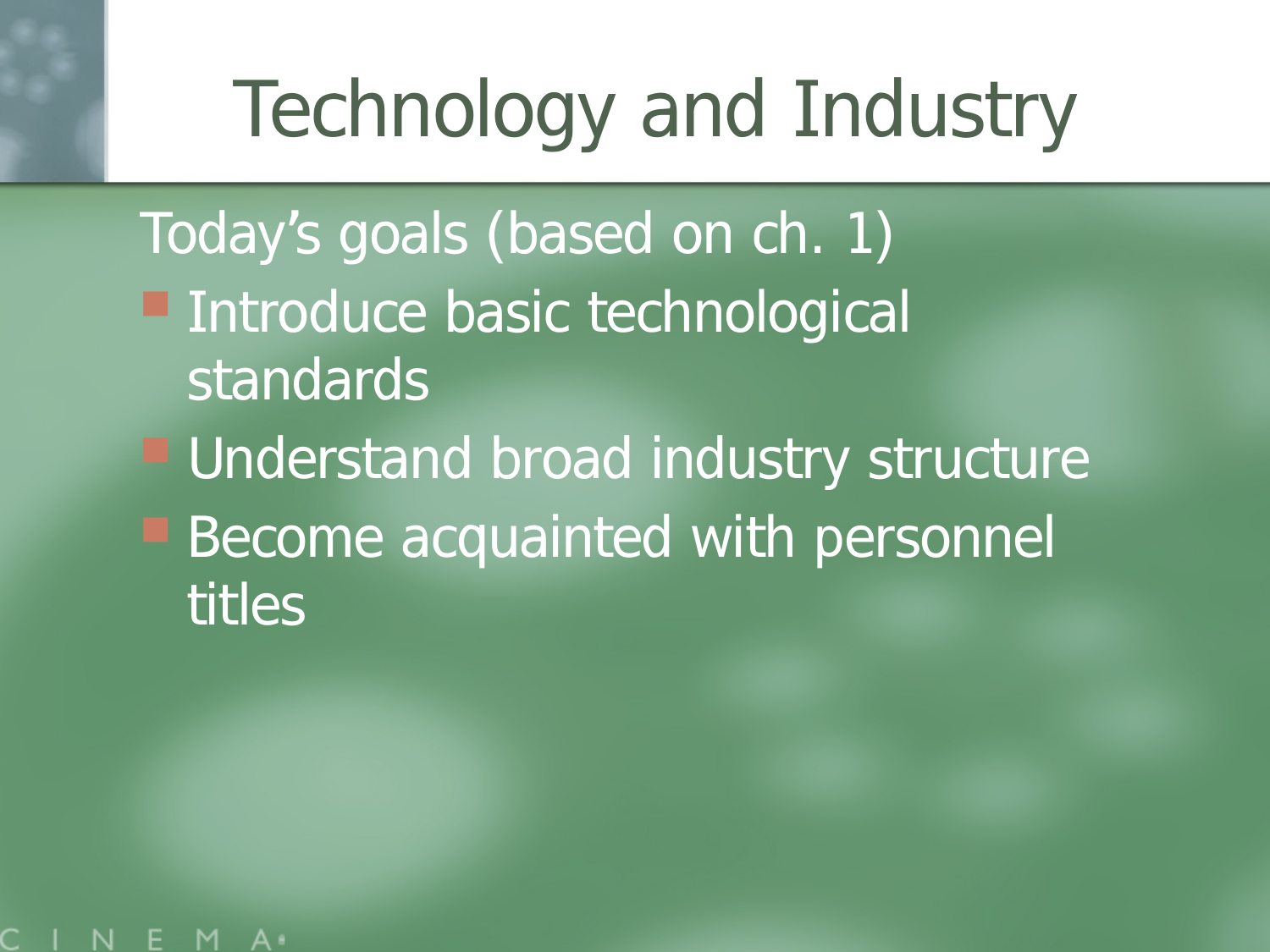

# Technology and Industry
Today’s goals (based on ch. 1)
Introduce basic technological standards
Understand broad industry structure
Become acquainted with personnel titles